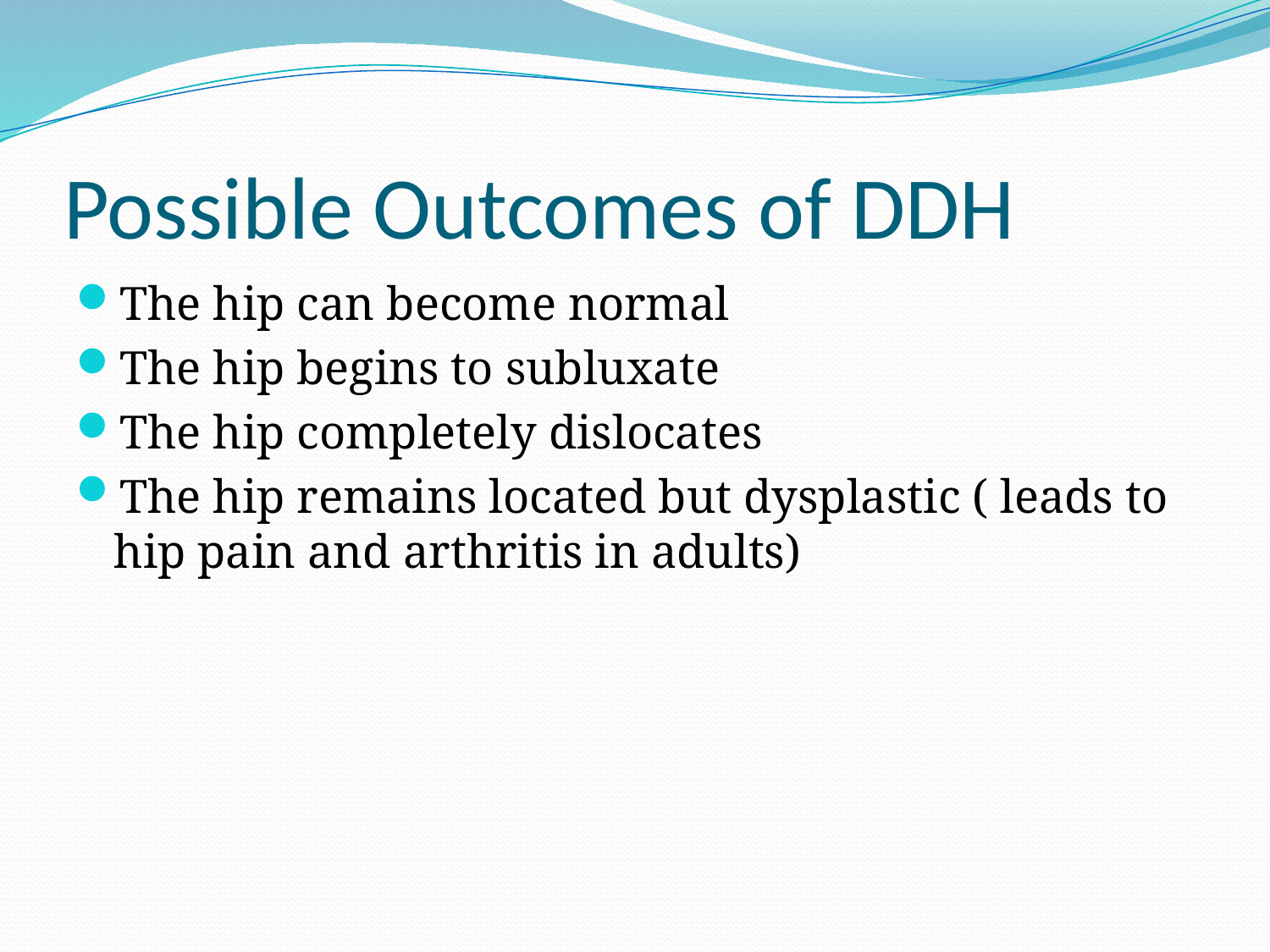

# Possible Outcomes of DDH
The hip can become normal
The hip begins to subluxate
The hip completely dislocates
The hip remains located but dysplastic ( leads to hip pain and arthritis in adults)